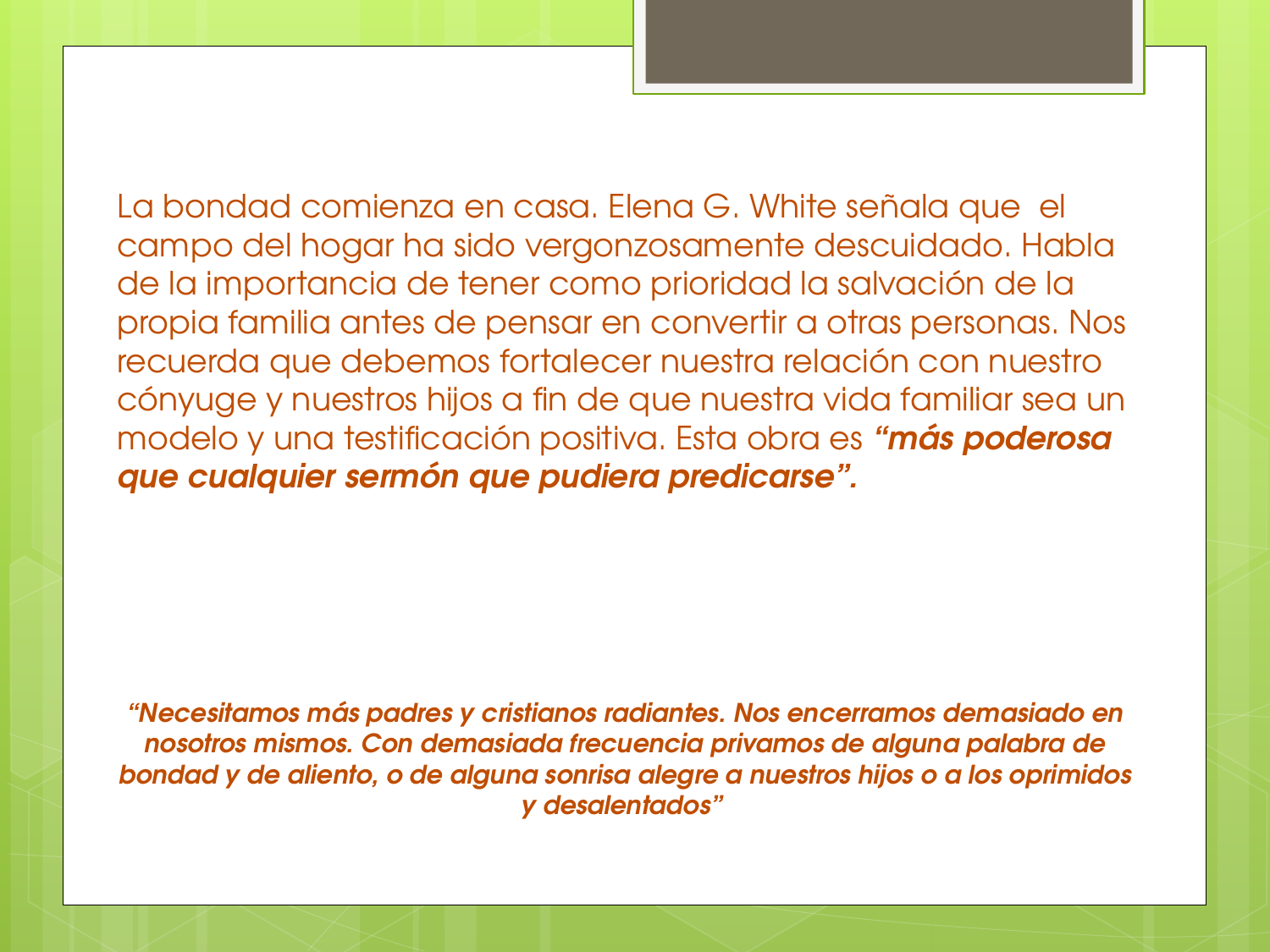

La bondad comienza en casa. Elena G. White señala que  el campo del hogar ha sido vergonzosamente descuidado. Habla de la importancia de tener como prioridad la salvación de la propia familia antes de pensar en convertir a otras personas. Nos recuerda que debemos fortalecer nuestra relación con nuestro cónyuge y nuestros hijos a fin de que nuestra vida familiar sea un modelo y una testificación positiva. Esta obra es “más poderosa que cualquier sermón que pudiera predicarse”.

“Necesitamos más padres y cristianos radiantes. Nos encerramos demasiado en nosotros mismos. Con demasiada frecuencia privamos de alguna palabra de bondad y de aliento, o de alguna sonrisa alegre a nuestros hijos o a los oprimidos y desalentados”